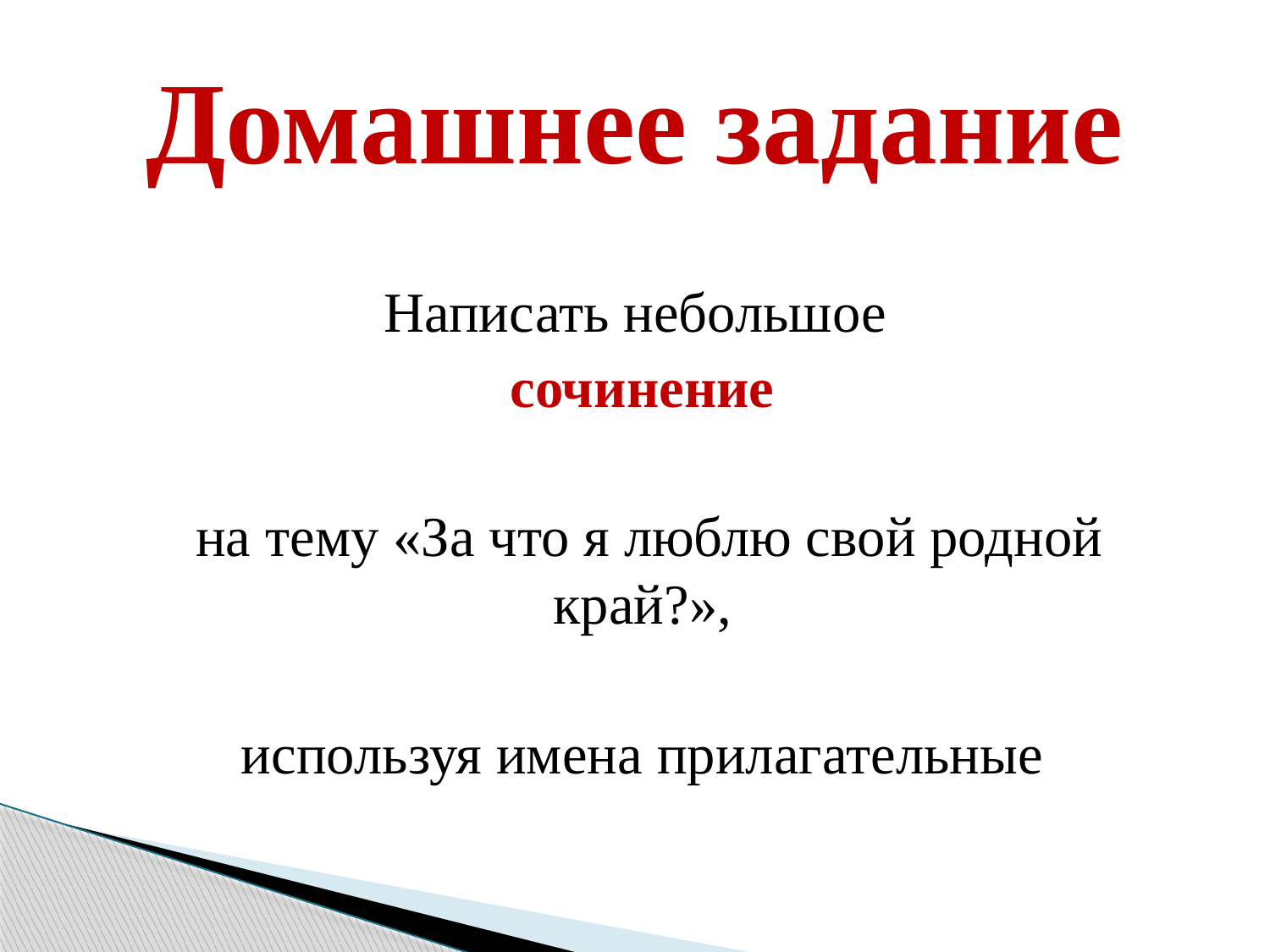

# Домашнее задание

Написать небольшое
сочинение

 на тему «За что я люблю свой родной край?»,

используя имена прилагательные